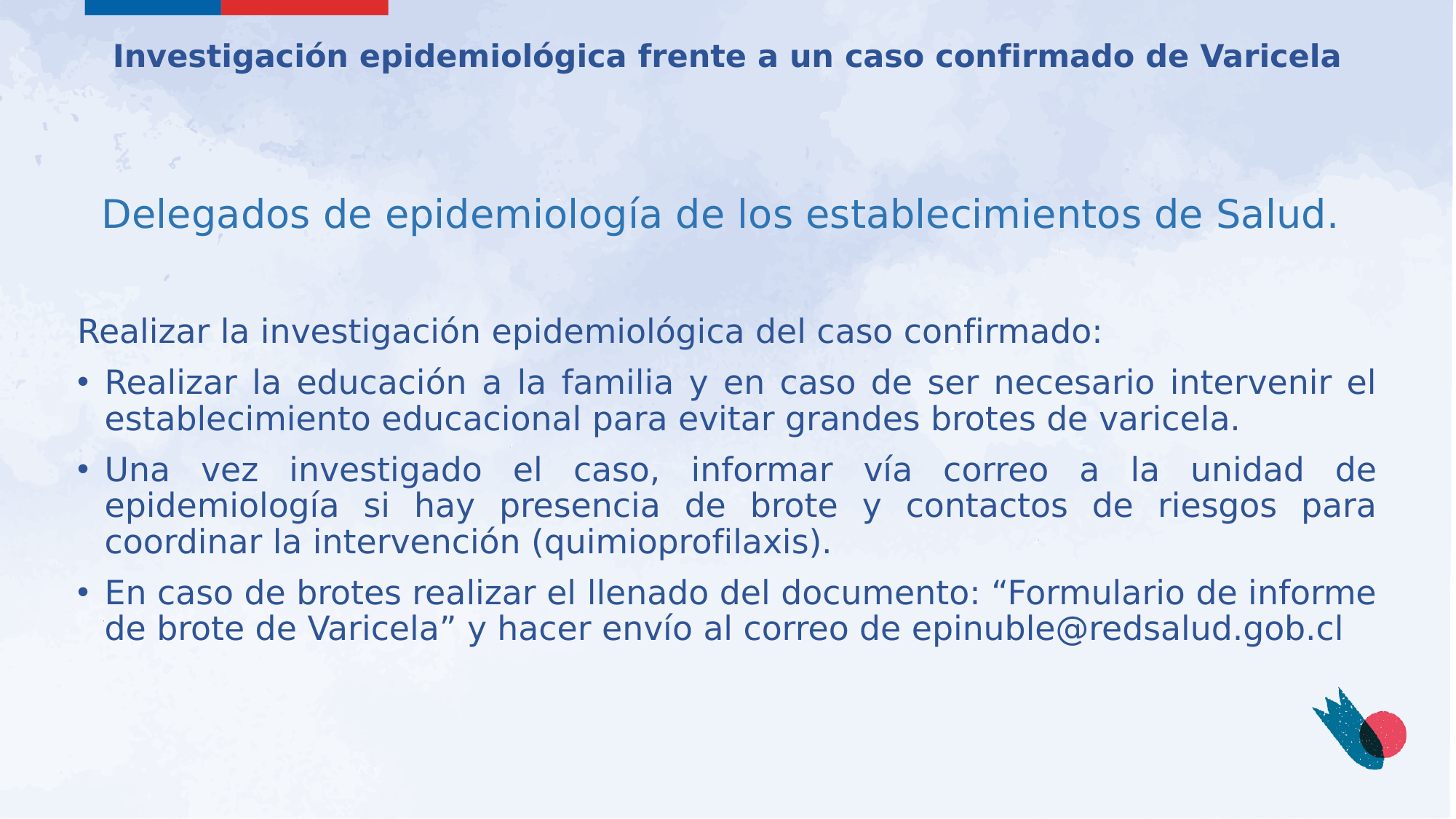

# Investigación epidemiológica frente a un caso confirmado de Varicela
Delegados de epidemiología de los establecimientos de Salud.
Realizar la investigación epidemiológica del caso confirmado:
Realizar la educación a la familia y en caso de ser necesario intervenir el establecimiento educacional para evitar grandes brotes de varicela.
Una vez investigado el caso, informar vía correo a la unidad de epidemiología si hay presencia de brote y contactos de riesgos para coordinar la intervención (quimioprofilaxis).
En caso de brotes realizar el llenado del documento: “Formulario de informe de brote de Varicela” y hacer envío al correo de epinuble@redsalud.gob.cl